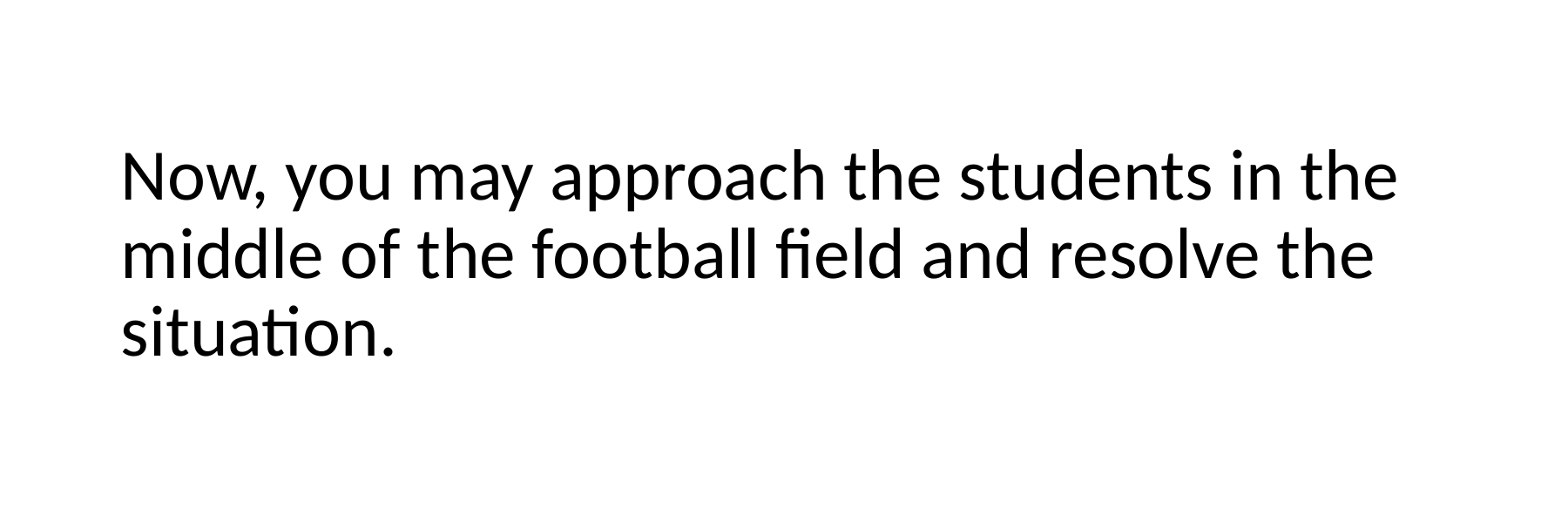

Now, you may approach the students in the middle of the football field and resolve the situation.